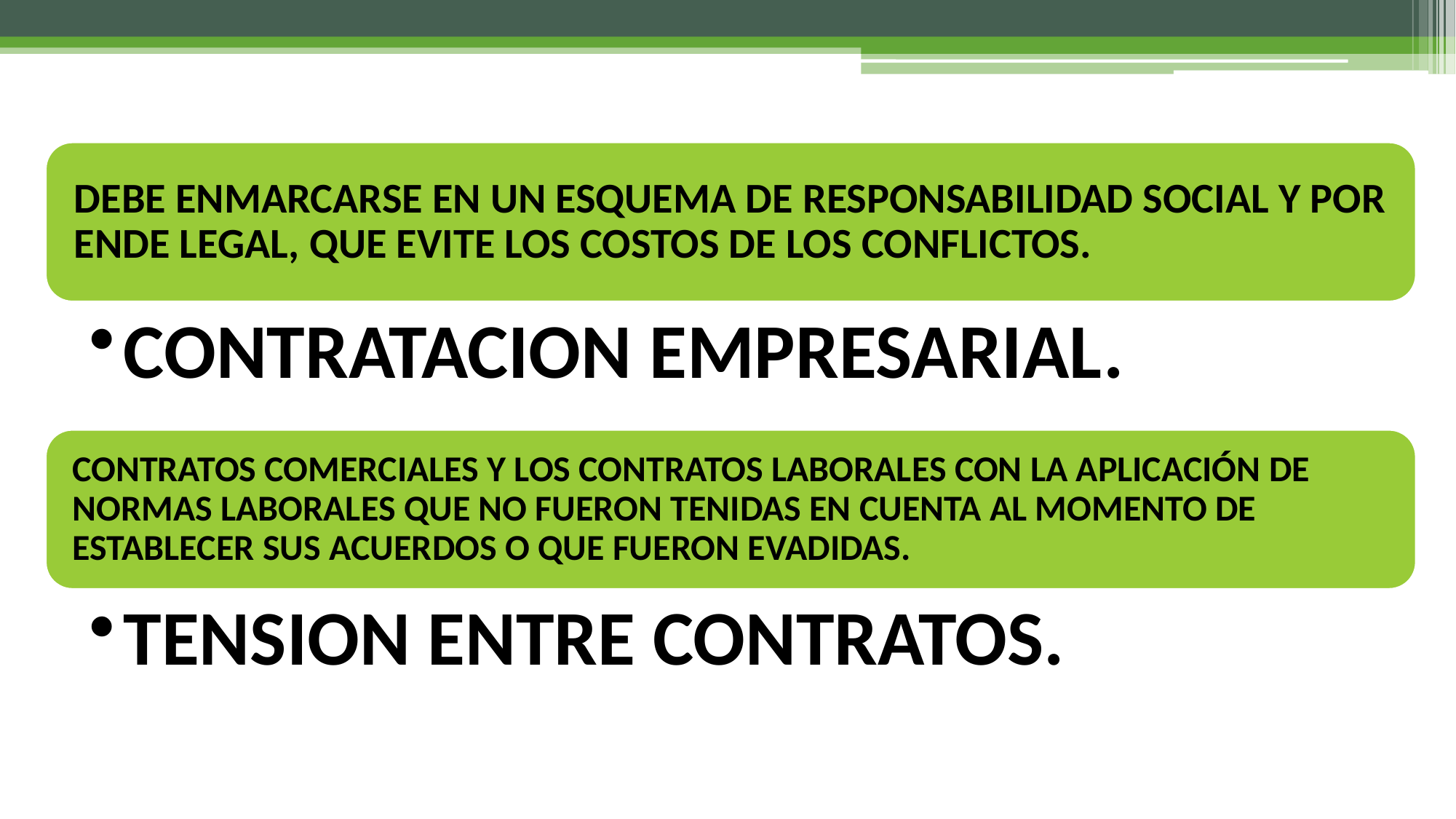

DEBE ENMARCARSE EN UN ESQUEMA DE RESPONSABILIDAD SOCIAL Y POR ENDE LEGAL, QUE EVITE LOS COSTOS DE LOS CONFLICTOS.
CONTRATACION EMPRESARIAL.
CONTRATOS COMERCIALES Y LOS CONTRATOS LABORALES CON LA APLICACIÓN DE NORMAS LABORALES QUE NO FUERON TENIDAS EN CUENTA AL MOMENTO DE ESTABLECER SUS ACUERDOS O QUE FUERON EVADIDAS.
TENSION ENTRE CONTRATOS.